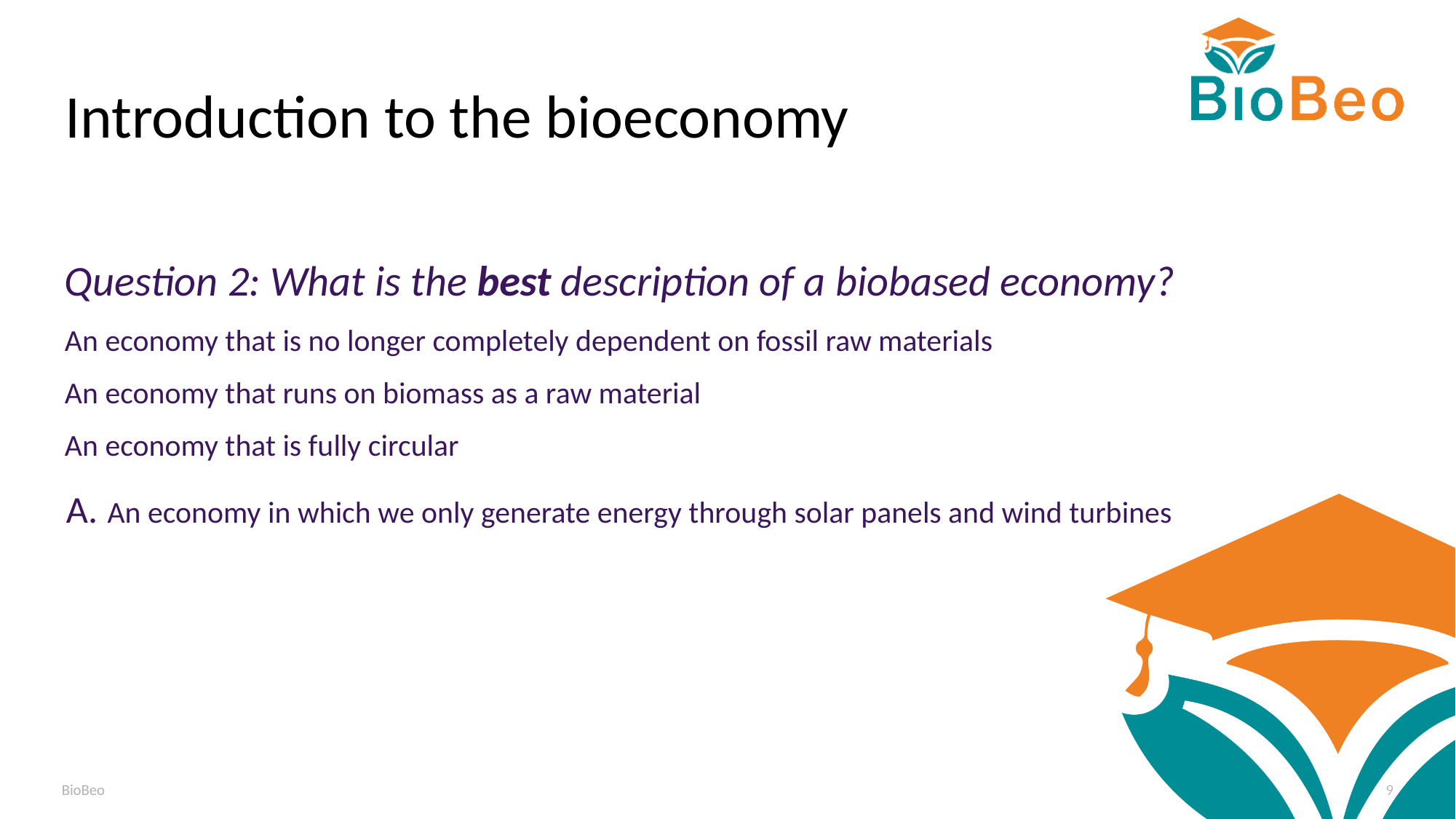

# Introduction to the bioeconomy
Question 2: What is the best description of a biobased economy?
An economy that is no longer completely dependent on fossil raw materials
An economy that runs on biomass as a raw material
An economy that is fully circular
An economy in which we only generate energy through solar panels and wind turbines
BioBeo
9